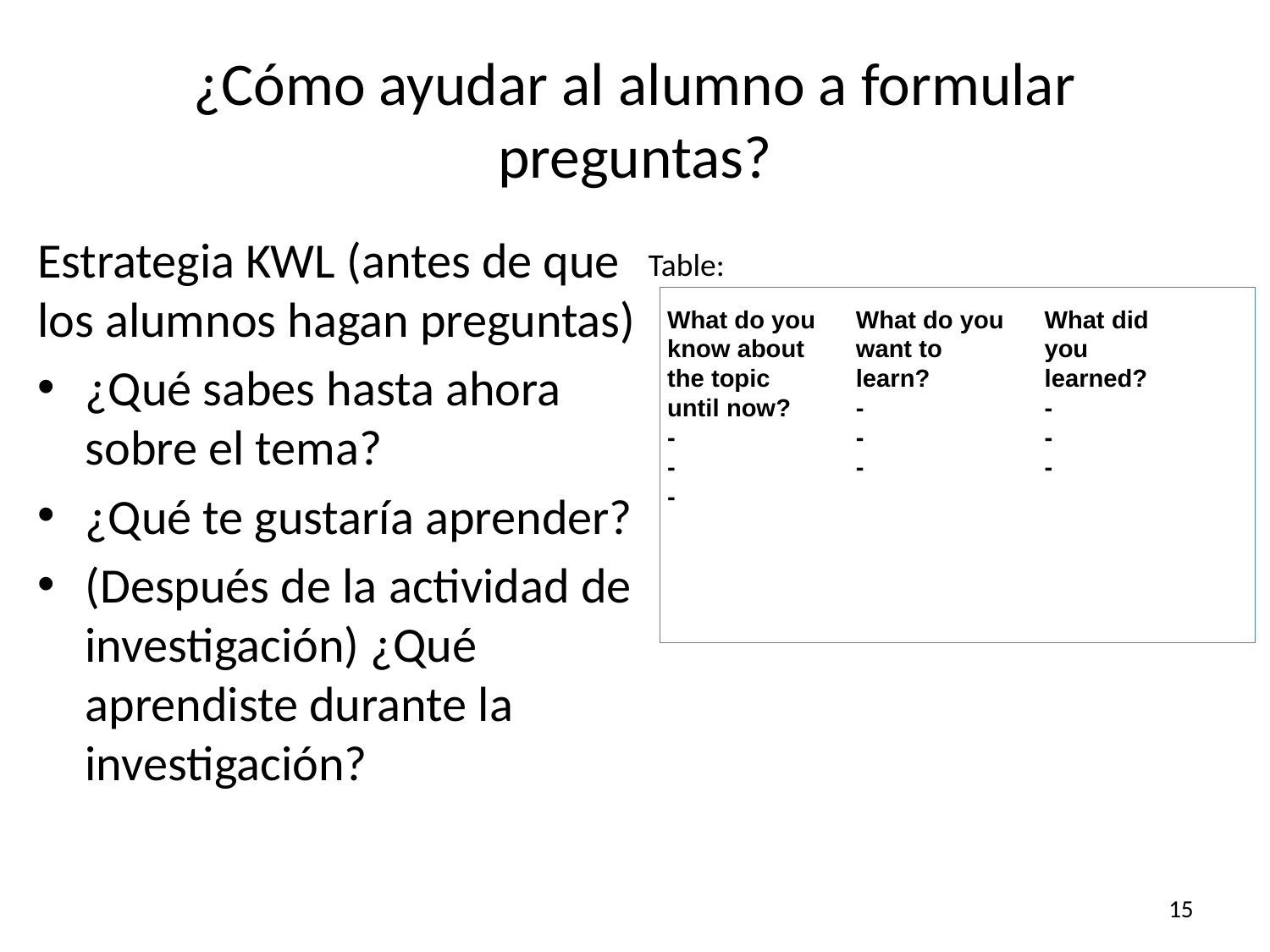

# ¿Cómo ayudar al alumno a formular preguntas?
Estrategia KWL (antes de que los alumnos hagan preguntas)
¿Qué sabes hasta ahora sobre el tema?
¿Qué te gustaría aprender?
(Después de la actividad de investigación) ¿Qué aprendiste durante la investigación?
Table:

What do you know about the topic until now?
-
-
-

What do you want to learn?
-
-
-

What did you learned?
-
-
-

15